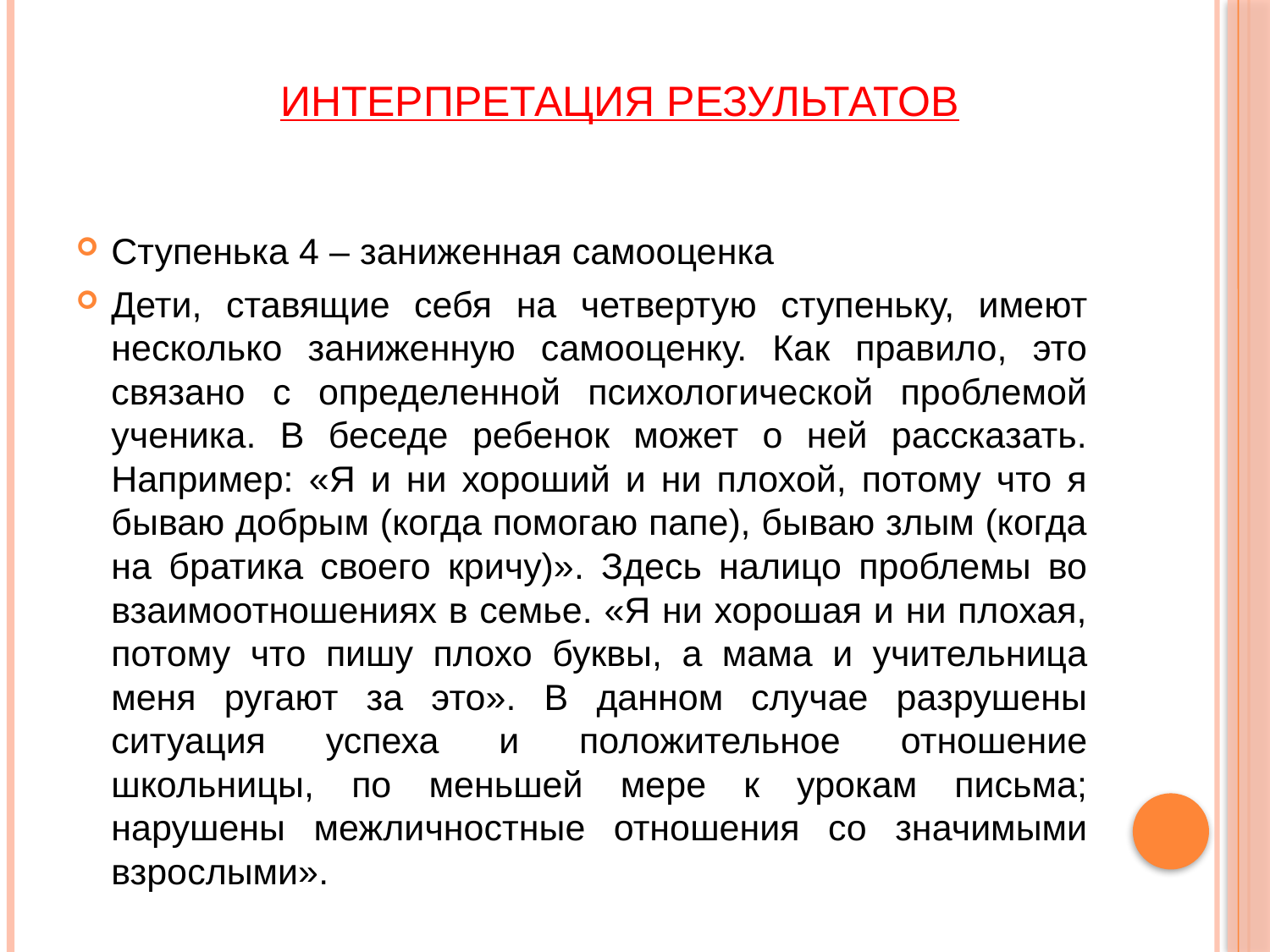

# Интерпретация результатов
Ступенька 4 – заниженная самооценка
Дети, ставящие себя на четвертую ступеньку, имеют несколько заниженную самооценку. Как правило, это связано с определенной психологической проблемой ученика. В беседе ребенок может о ней рассказать. Например: «Я и ни хороший и ни плохой, потому что я бываю добрым (когда помогаю папе), бываю злым (когда на братика своего кричу)». Здесь налицо проблемы во взаимоотношениях в семье. «Я ни хорошая и ни плохая, потому что пишу плохо буквы, а мама и учительница меня ругают за это». В данном случае разрушены ситуация успеха и положительное отношение школьницы, по меньшей мере к урокам письма; нарушены межличностные отношения со значимыми взрослыми».